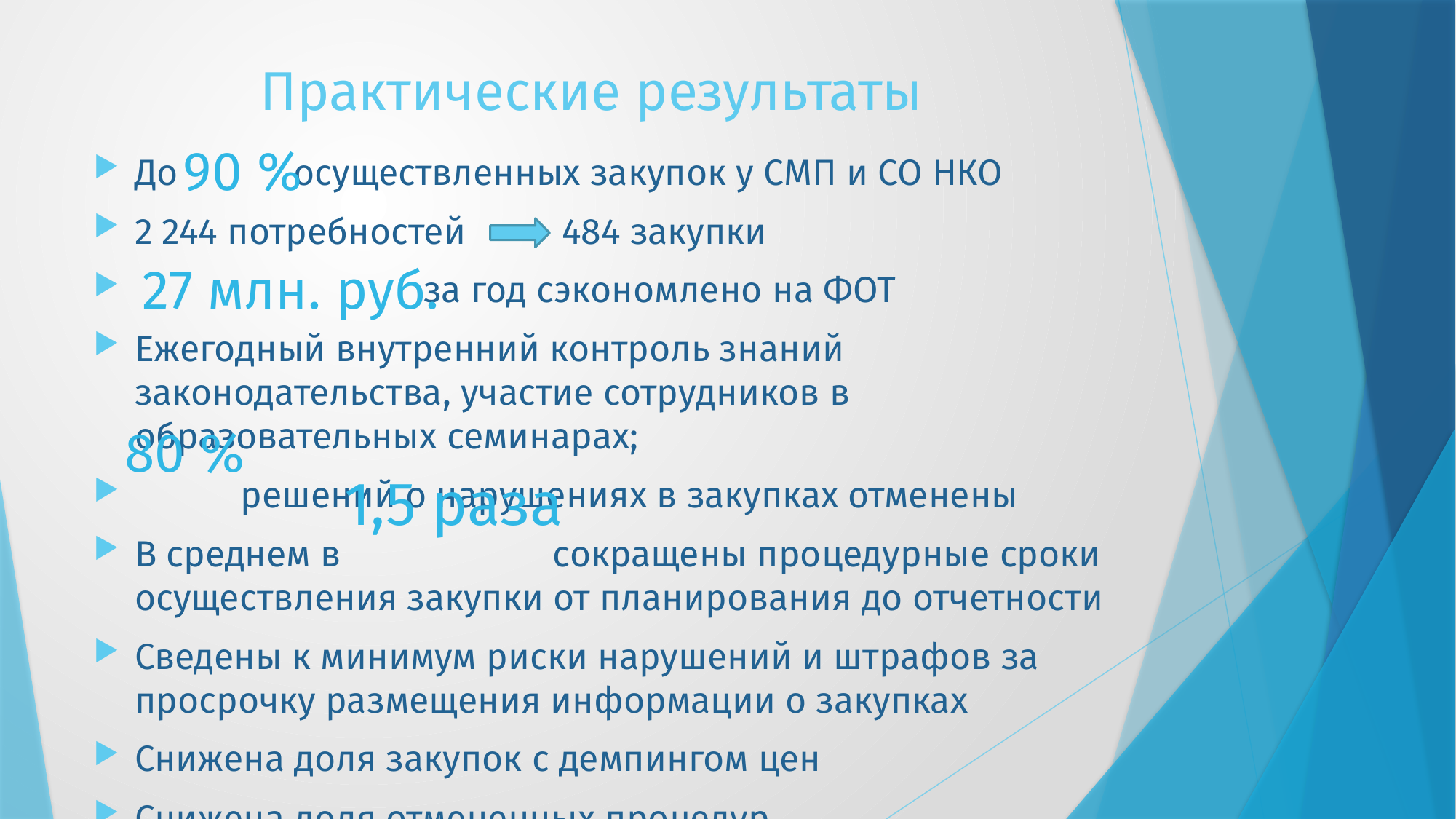

# Практические результаты
90 %
До            осуществленных закупок у СМП и СО НКО
2 244 потребностей          484 закупки
                              за год сэкономлено на ФОТ
Ежегодный внутренний контроль знаний законодательства, участие сотрудников в образовательных семинарах;
           решений о нарушениях в закупках отменены
В среднем в                      сокращены процедурные сроки осуществления закупки от планирования до отчетности
Сведены к минимум риски нарушений и штрафов за просрочку размещения информации о закупках
Снижена доля закупок с демпингом цен
Снижена доля отмененных процедур

27 млн. руб.
80 %
1,5 раза